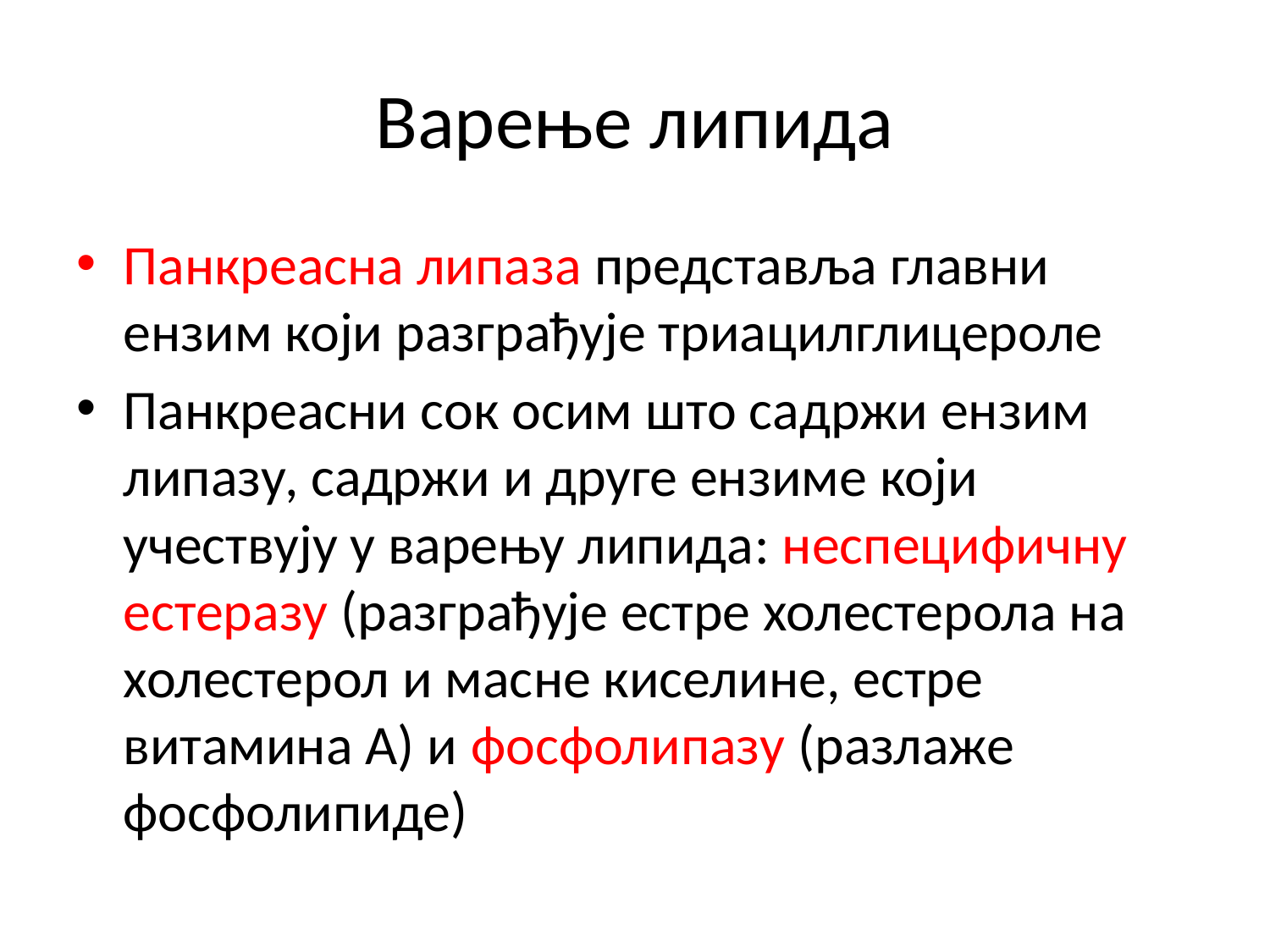

# Варење липида
Панкреасна липаза представља главни ензим који разграђује триацилглицероле
Панкреасни сок осим што садржи ензим липазу, садржи и друге ензиме који учествују у варењу липида: неспецифичну естеразу (разграђује естре холестерола на холестерол и масне киселине, естре витамина А) и фосфолипазу (разлаже фосфолипиде)